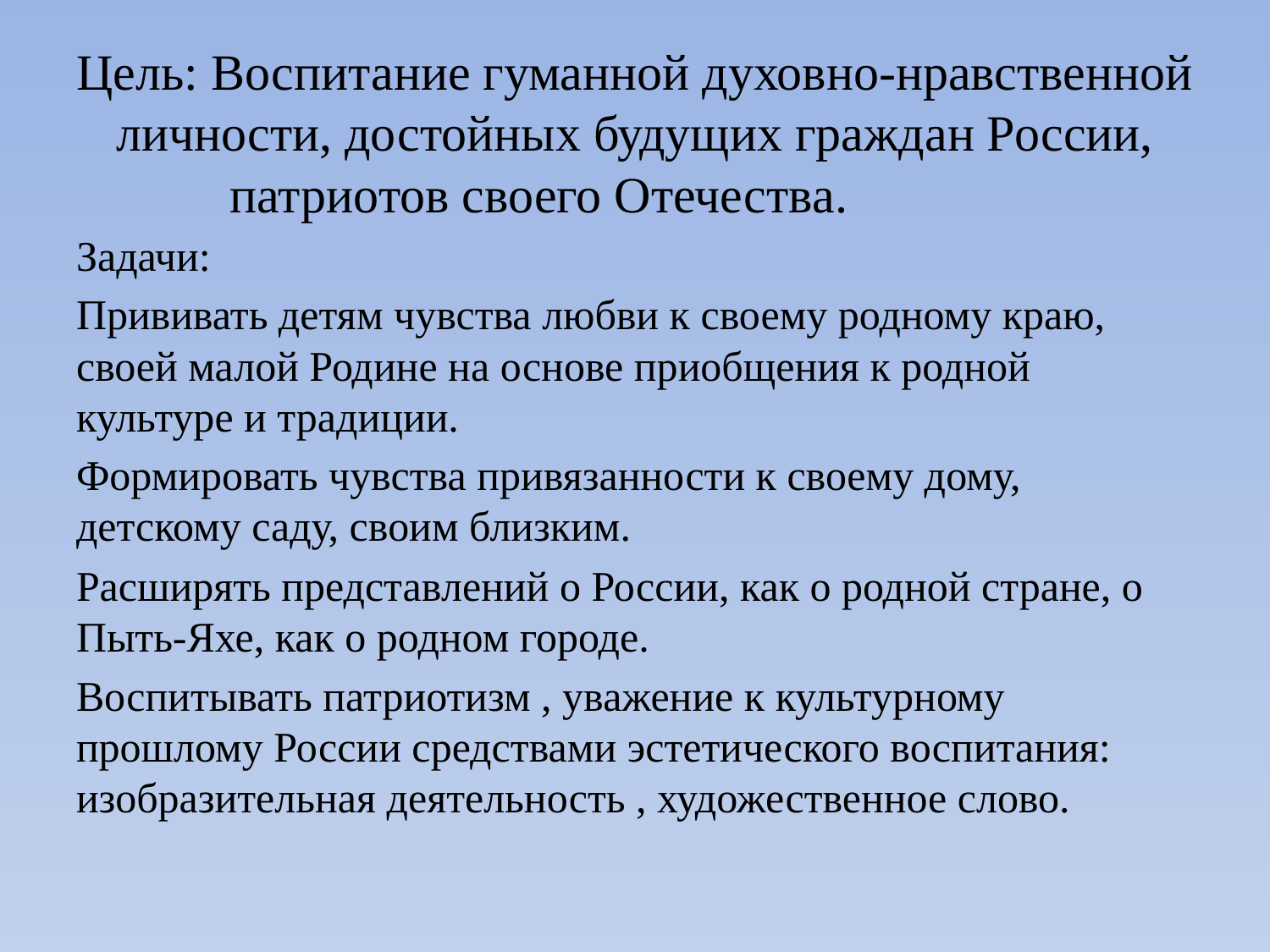

# Цель: Воспитание гуманной духовно-нравственной личности, достойных будущих граждан России, патриотов своего Отечества.
Задачи:
Прививать детям чувства любви к своему родному краю, своей малой Родине на основе приобщения к родной культуре и традиции.
Формировать чувства привязанности к своему дому, детскому саду, своим близким.
Расширять представлений о России, как о родной стране, о Пыть-Яхе, как о родном городе.
Воспитывать патриотизм , уважение к культурному прошлому России средствами эстетического воспитания: изобразительная деятельность , художественное слово.